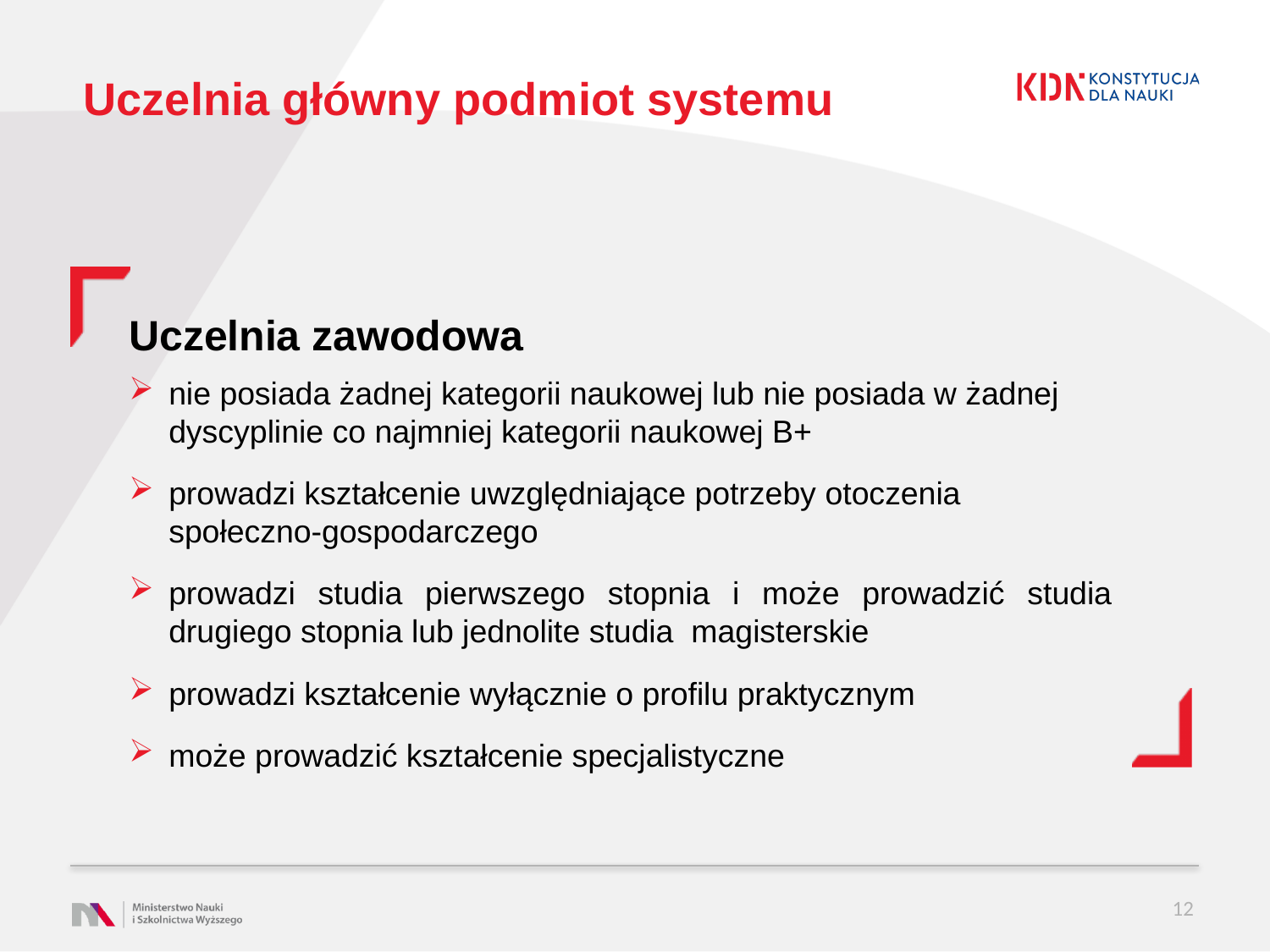

# Uczelnia główny podmiot systemu
Uczelnia zawodowa
nie posiada żadnej kategorii naukowej lub nie posiada w żadnej dyscyplinie co najmniej kategorii naukowej B+
prowadzi kształcenie uwzględniające potrzeby otoczenia społeczno-gospodarczego
prowadzi studia pierwszego stopnia i może prowadzić studia drugiego stopnia lub jednolite studia  magisterskie
prowadzi kształcenie wyłącznie o profilu praktycznym
może prowadzić kształcenie specjalistyczne

12